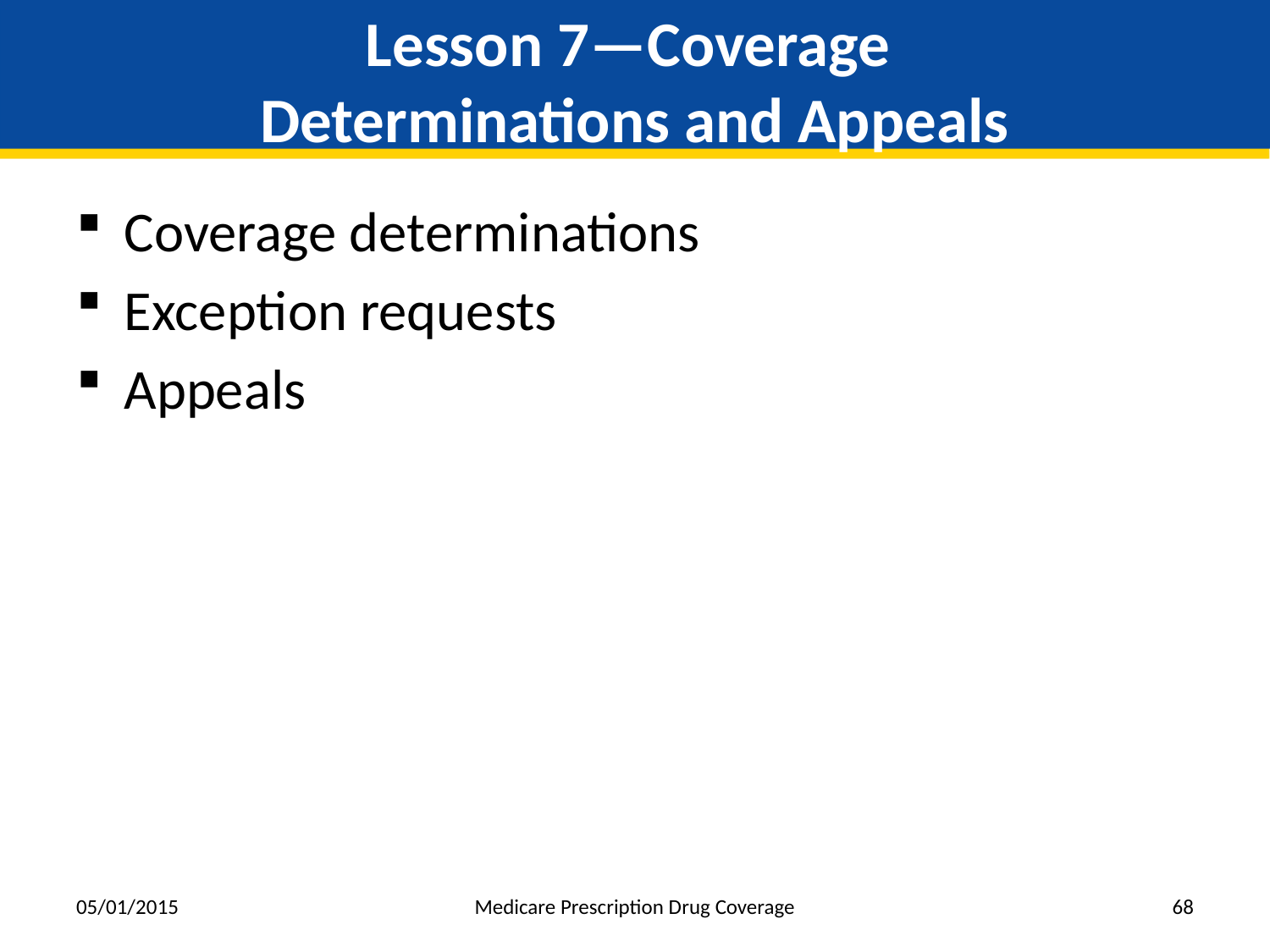

# Lesson 7—Coverage Determinations and Appeals
Coverage determinations
Exception requests
Appeals
05/01/2015
Medicare Prescription Drug Coverage
68